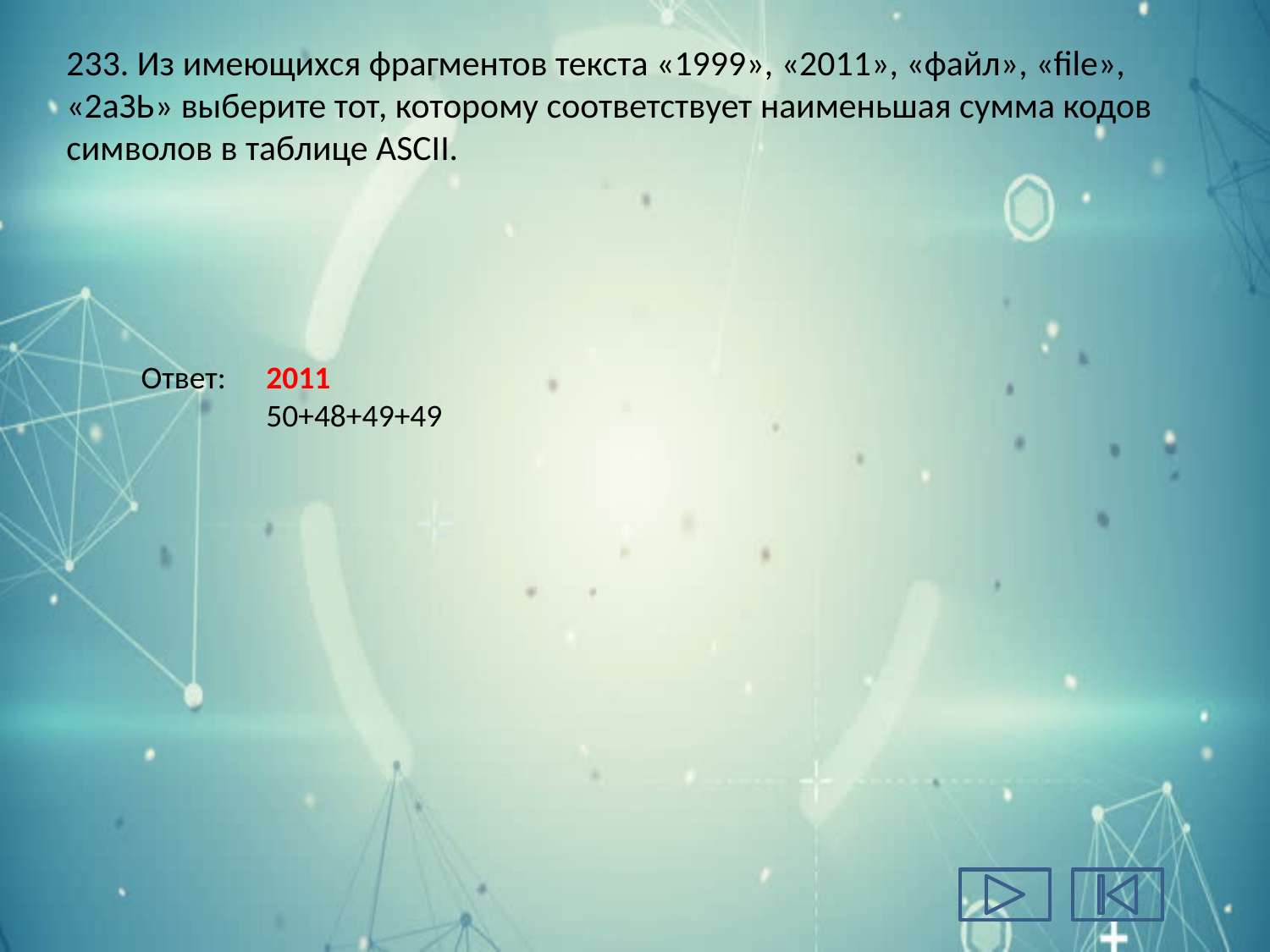

# 233. Из имеющихся фрагментов текста «1999», «2011», «файл», «file», «2аЗЬ» выберите тот, которому соответствует наименьшая сумма кодов символов в таблице ASCII.
Ответ:
2011
50+48+49+49